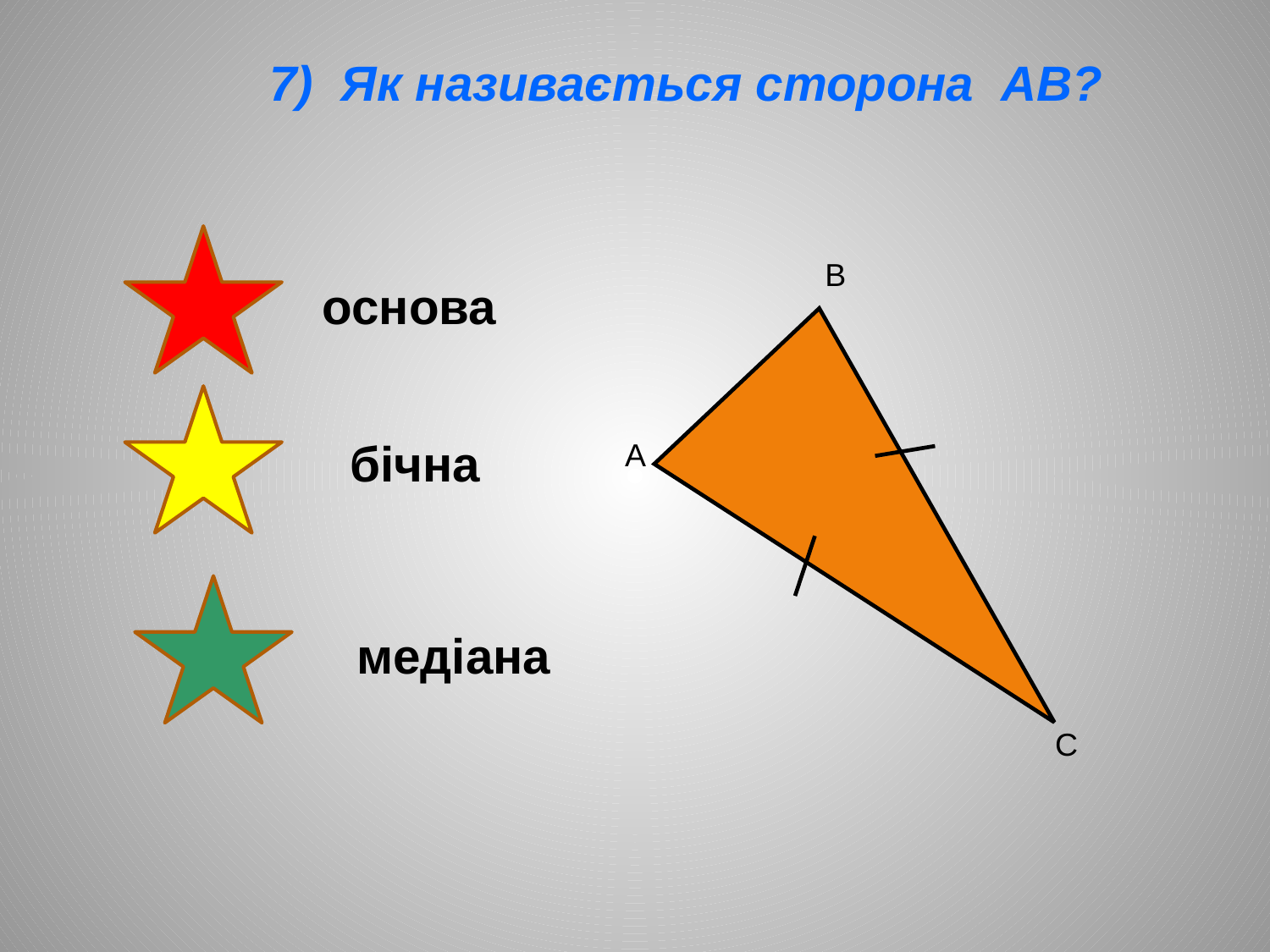

7)  Як називається сторона  АВ?

В
основа

бічна
А

медіана
С